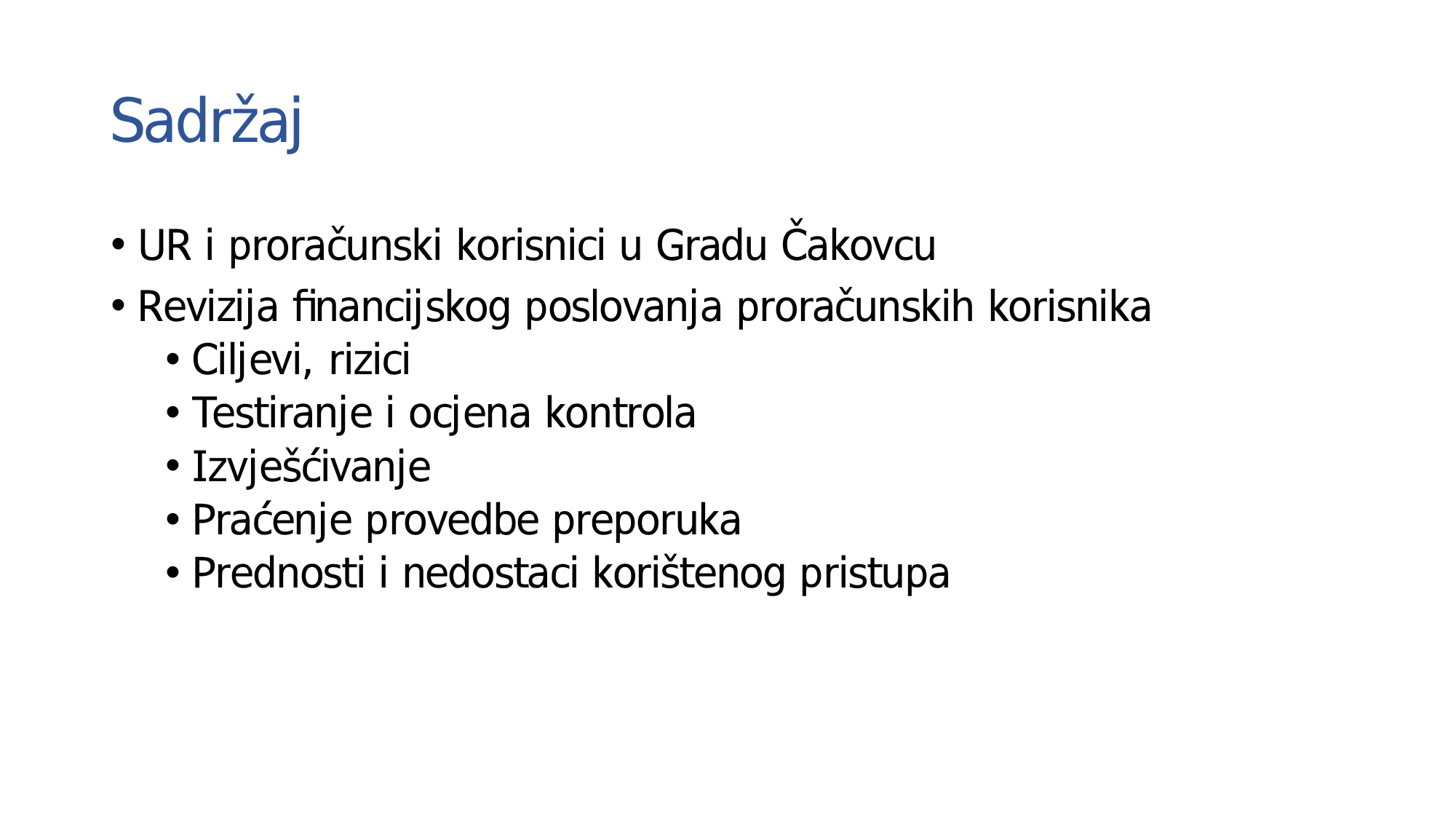

# Sadržaj
UR i proračunski korisnici u Gradu Čakovcu
Revizija financijskog poslovanja proračunskih korisnika
Ciljevi, rizici
Testiranje i ocjena kontrola
Izvješćivanje
Praćenje provedbe preporuka
Prednosti i nedostaci korištenog pristupa